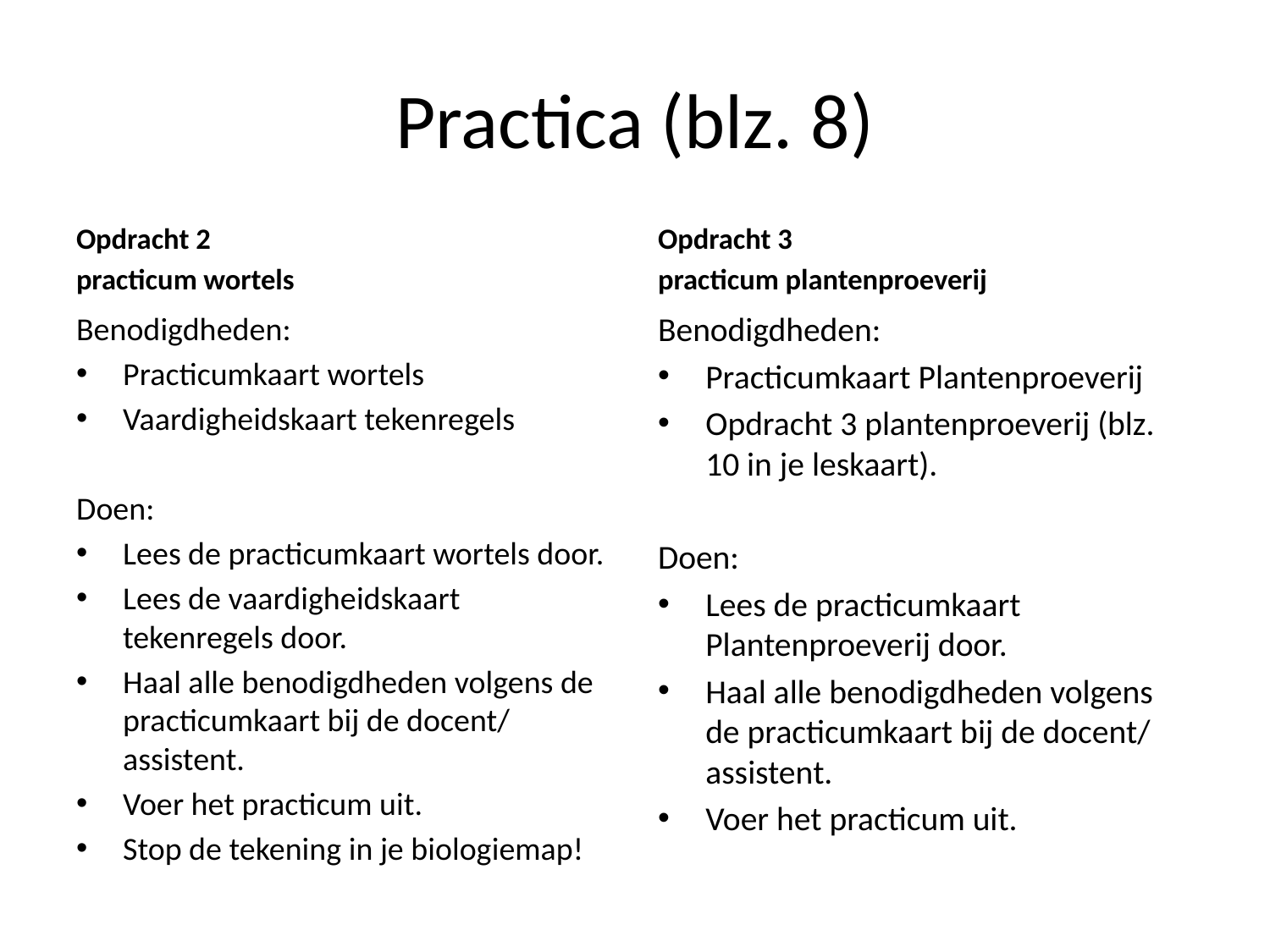

# Practica (blz. 8)
Opdracht 2
practicum wortels
Opdracht 3
practicum plantenproeverij
Benodigdheden:
Practicumkaart wortels
Vaardigheidskaart tekenregels

Doen:
Lees de practicumkaart wortels door.
Lees de vaardigheidskaart tekenregels door.
Haal alle benodigdheden volgens de practicumkaart bij de docent/ assistent.
Voer het practicum uit.
Stop de tekening in je biologiemap!

Benodigdheden:
Practicumkaart Plantenproeverij
Opdracht 3 plantenproeverij (blz. 10 in je leskaart).

Doen:
Lees de practicumkaart Plantenproeverij door.
Haal alle benodigdheden volgens de practicumkaart bij de docent/ assistent.
Voer het practicum uit.